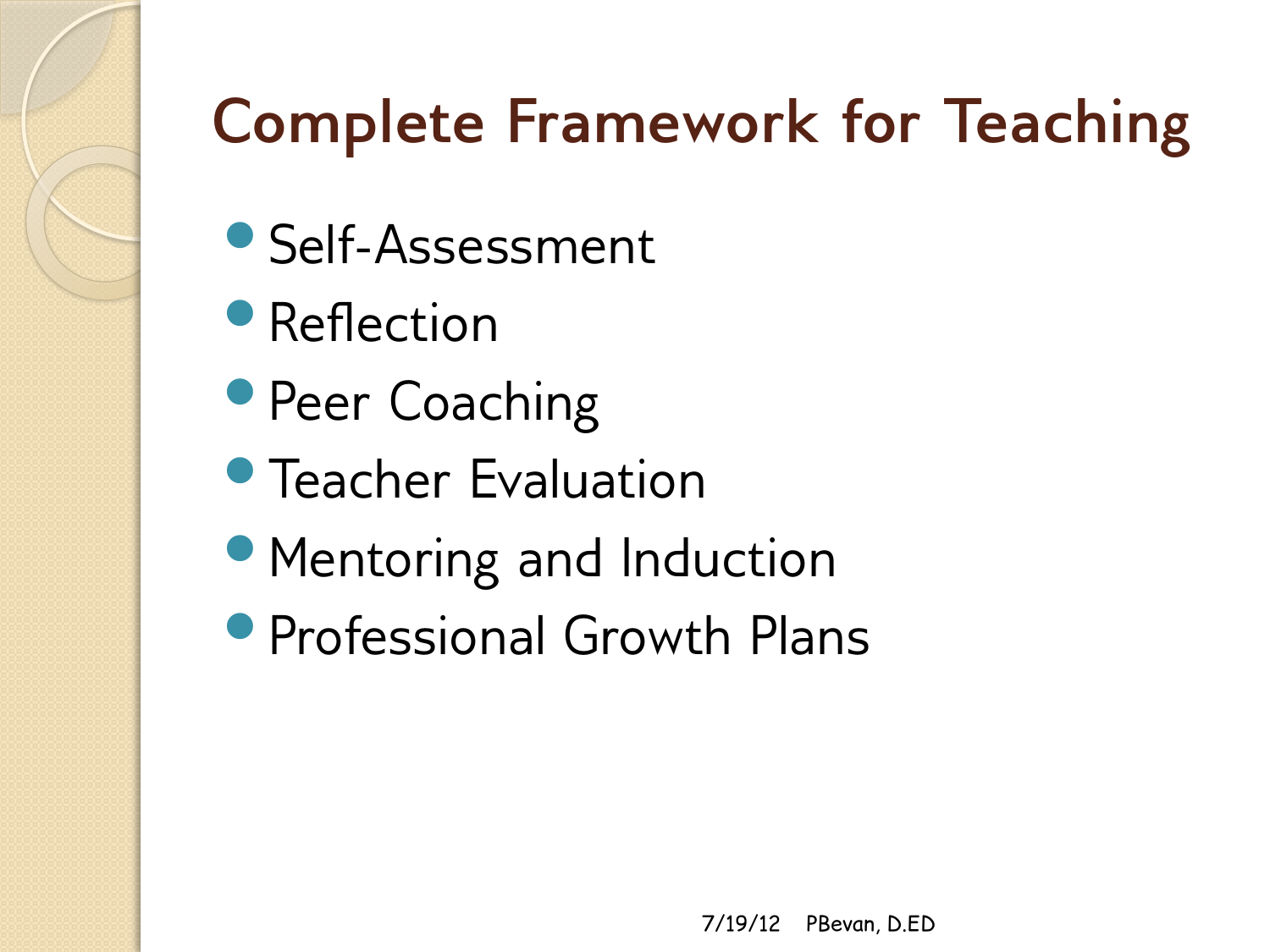

# Complete Framework for Teaching
Self-Assessment
Reflection
Peer Coaching
Teacher Evaluation
Mentoring and Induction
Professional Growth Plans
7/19/12
PBevan, D.ED